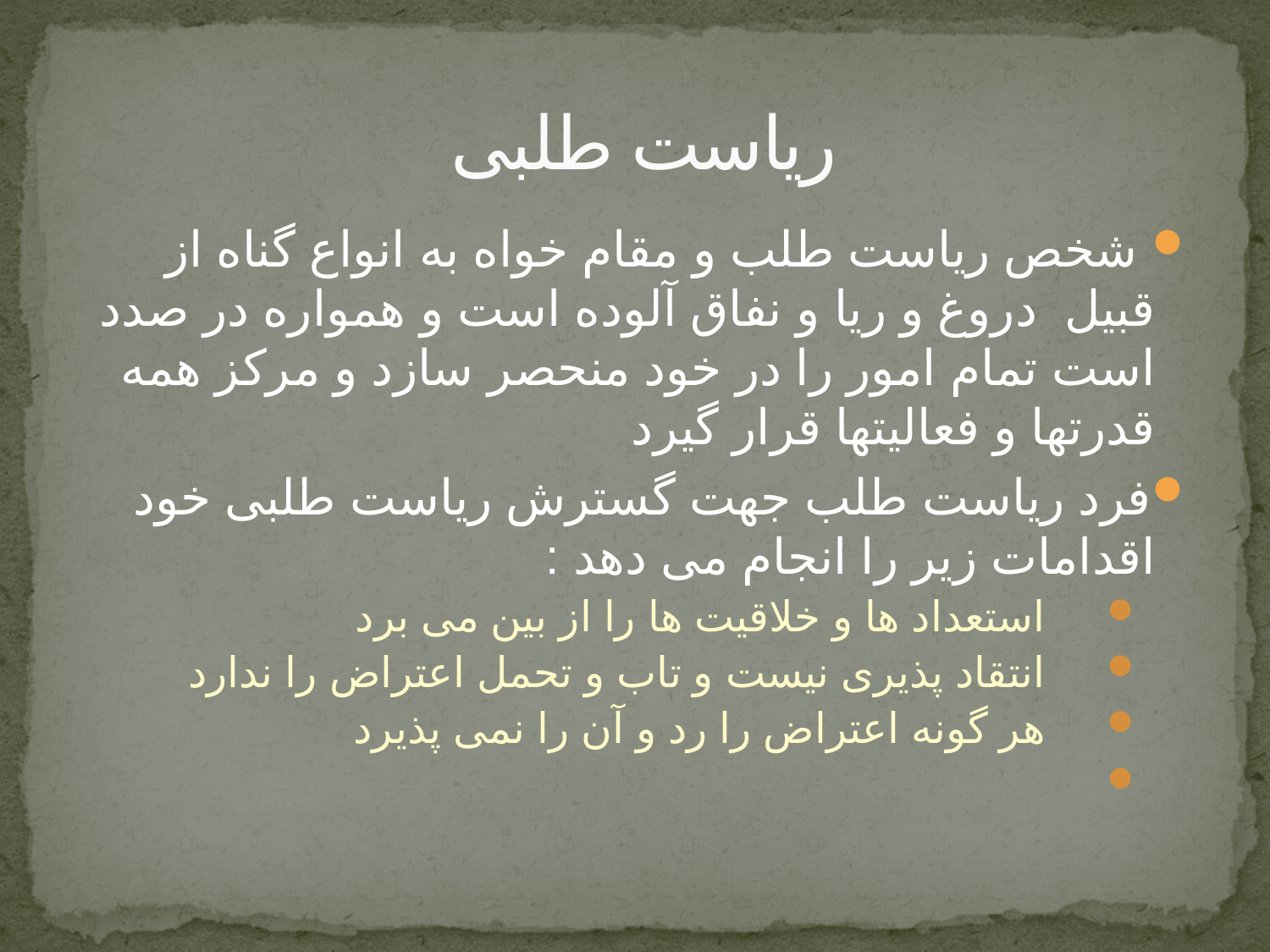

# ریاست طلبی
 شخص ریاست طلب و مقام خواه به انواع گناه از قبیل  دروغ و ریا و نفاق آلوده است و همواره در صدد است تمام امور را در خود منحصر سازد و مرکز همه قدرتها و فعالیتها قرار گیرد
فرد ریاست طلب جهت گسترش ریاست طلبی خود اقدامات زیر را انجام می دهد :
     استعداد ها و خلاقیت ها را از بین می برد
     انتقاد پذیری نیست و تاب و تحمل اعتراض را ندارد
     هر گونه اعتراض را رد و آن را نمی پذیرد